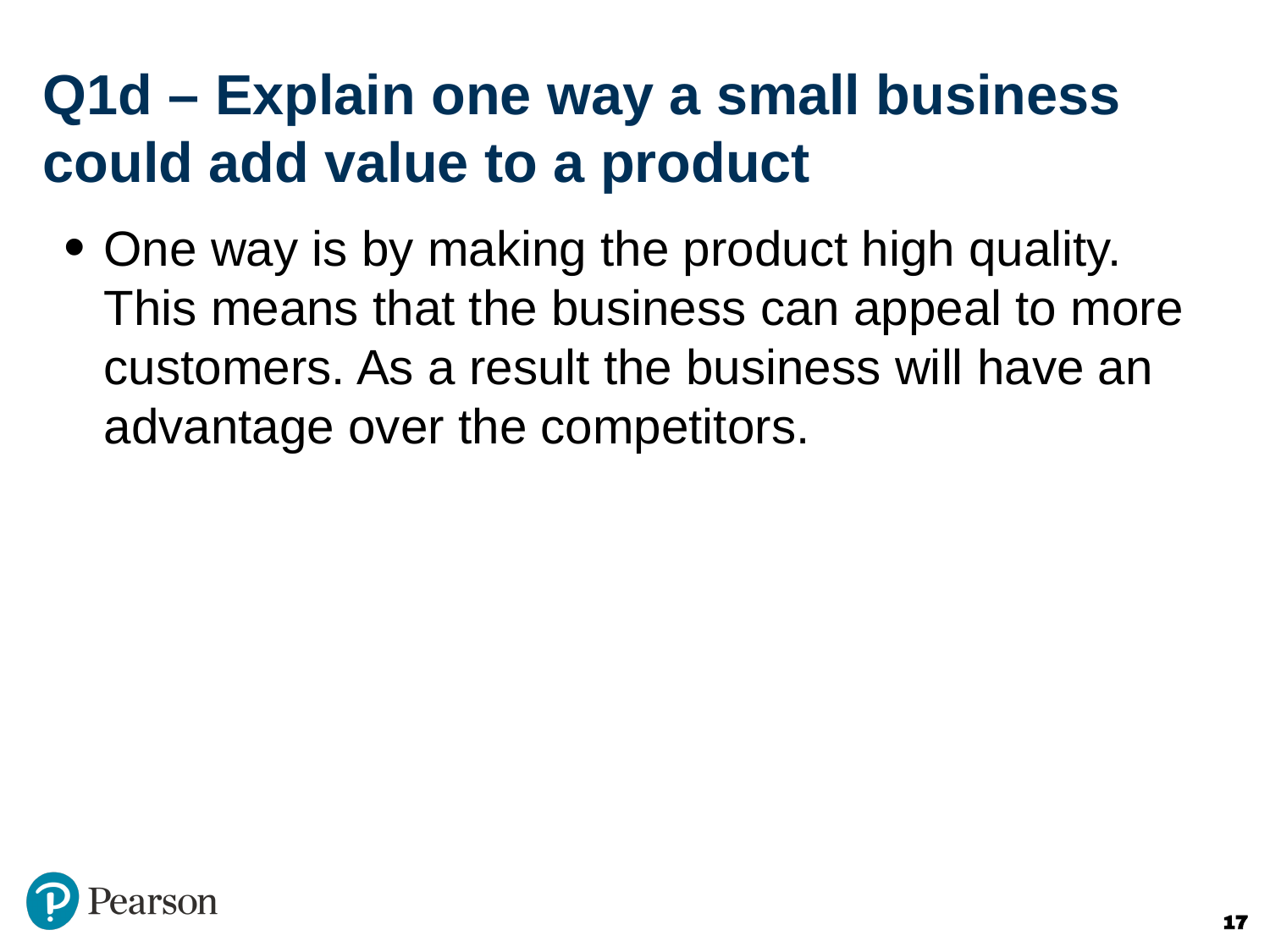

# Q1d – Explain one way a small business could add value to a product
One way is by making the product high quality. This means that the business can appeal to more customers. As a result the business will have an advantage over the competitors.